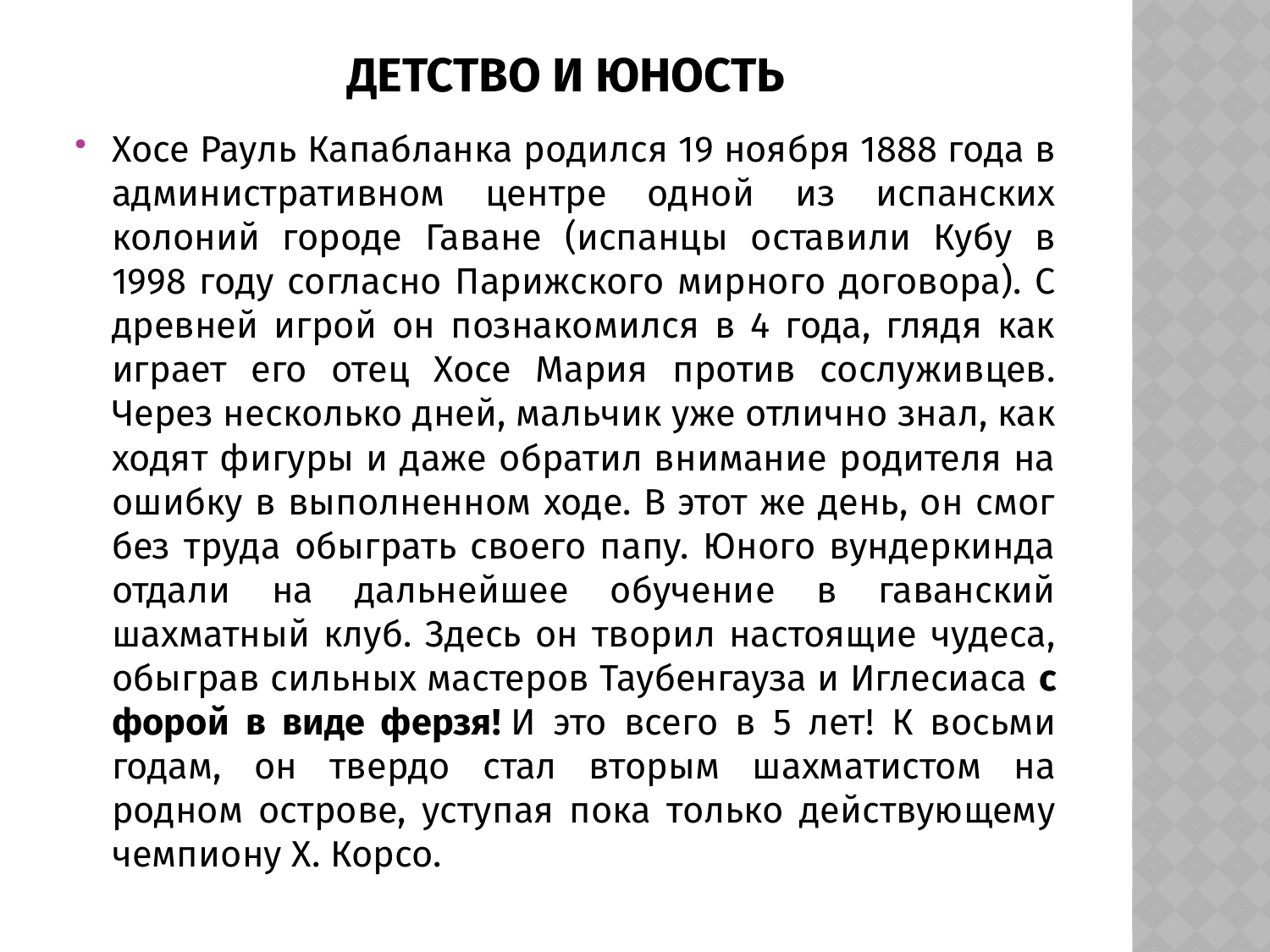

# Детство и юность
Хосе Рауль Капабланка родился 19 ноября 1888 года в административном центре одной из испанских колоний городе Гаване (испанцы оставили Кубу в 1998 году согласно Парижского мирного договора). С древней игрой он познакомился в 4 года, глядя как играет его отец Хосе Мария против сослуживцев. Через несколько дней, мальчик уже отлично знал, как ходят фигуры и даже обратил внимание родителя на ошибку в выполненном ходе. В этот же день, он смог без труда обыграть своего папу. Юного вундеркинда отдали на дальнейшее обучение в гаванский шахматный клуб. Здесь он творил настоящие чудеса, обыграв сильных мастеров Таубенгауза и Иглесиаса с форой в виде ферзя! И это всего в 5 лет! К восьми годам, он твердо стал вторым шахматистом на родном острове, уступая пока только действующему чемпиону Х. Корсо.